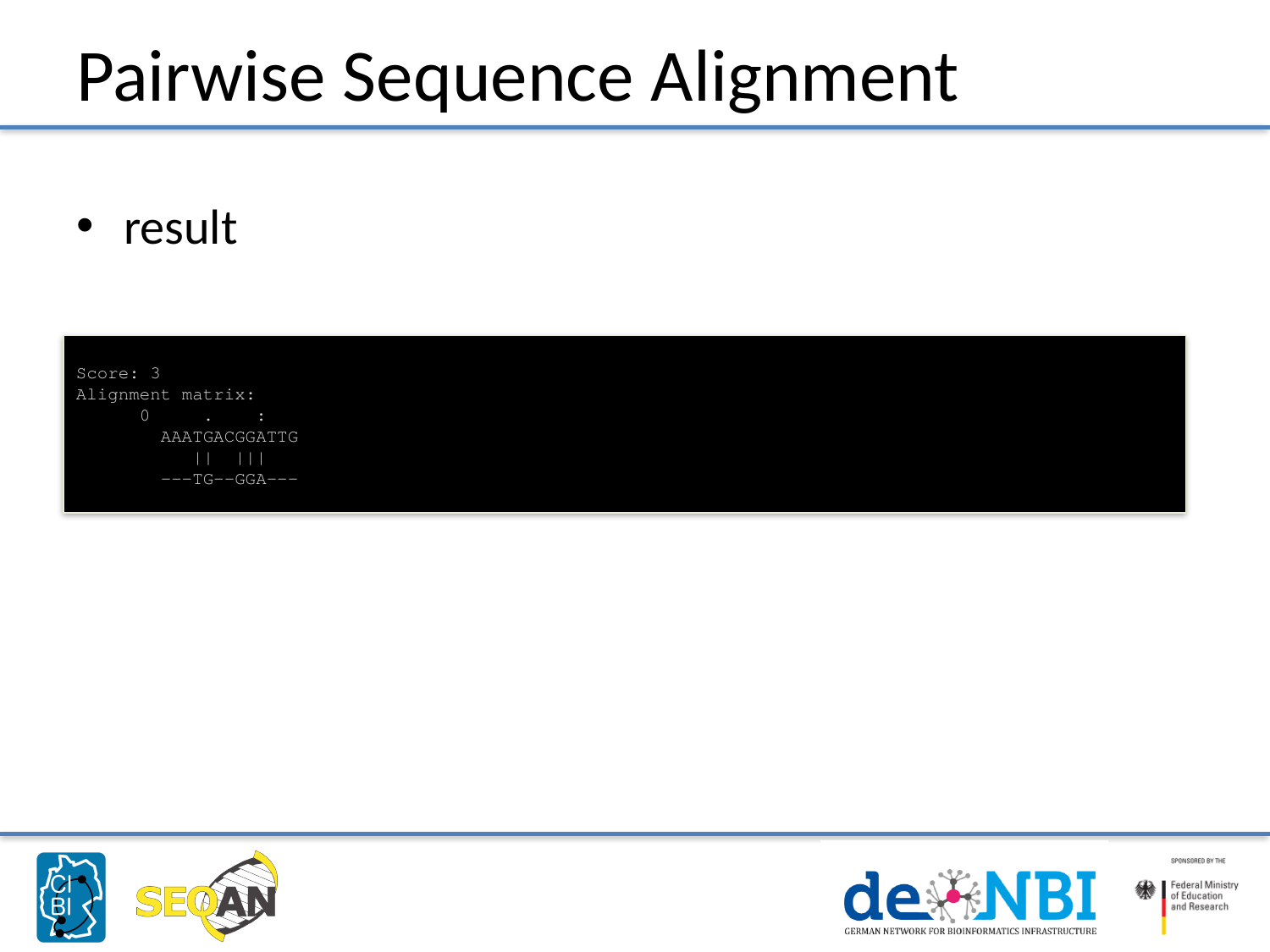

# Pairwise Sequence Alignment
result
Score: 3
Alignment matrix:
      0     .    :
        AAATGACGGATTG
           ||  |||
        ---TG--GGA---